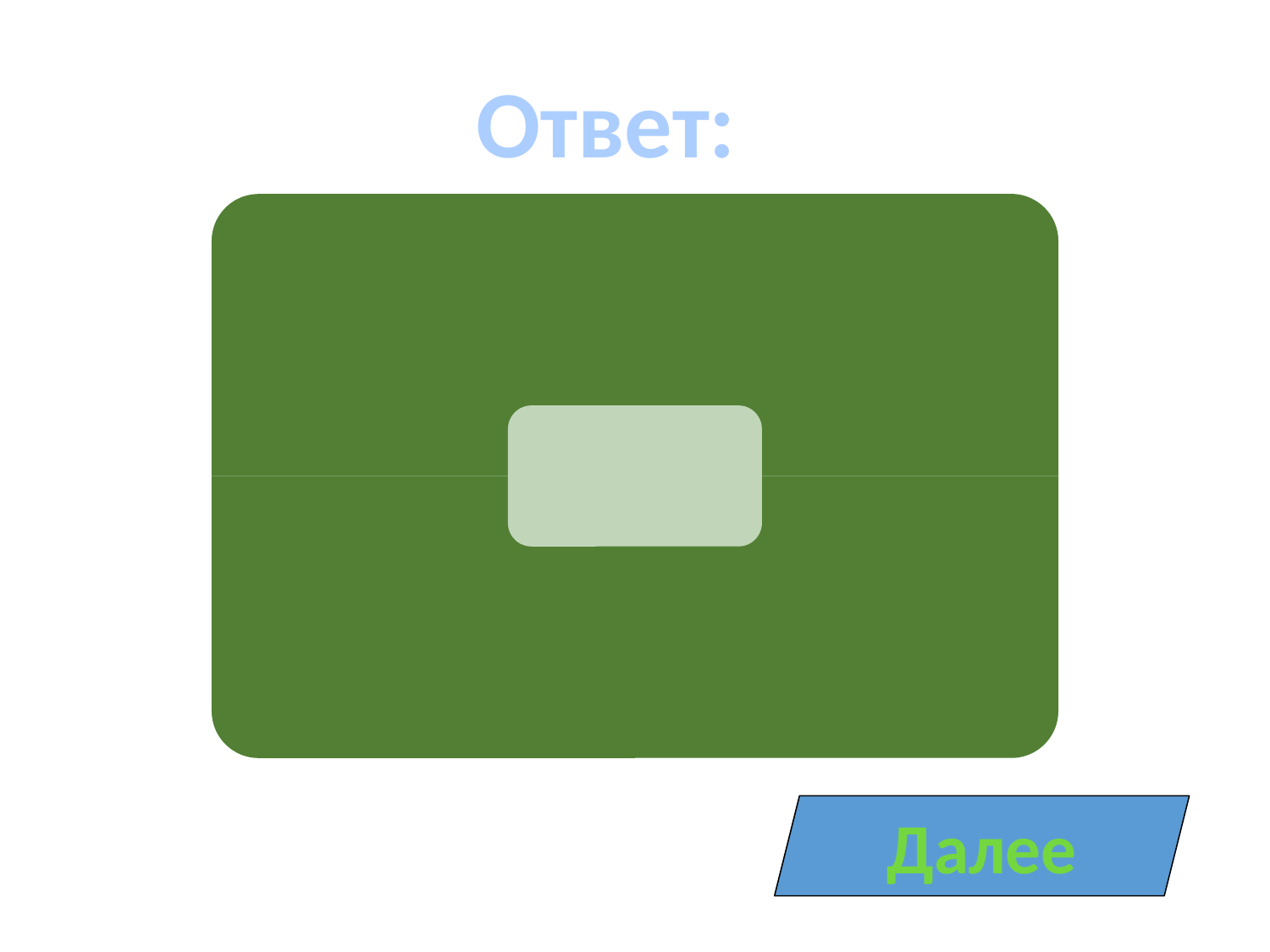

Ответ:
СПП
ОП
проделанный
Священный, кованый,
деланный

Далее